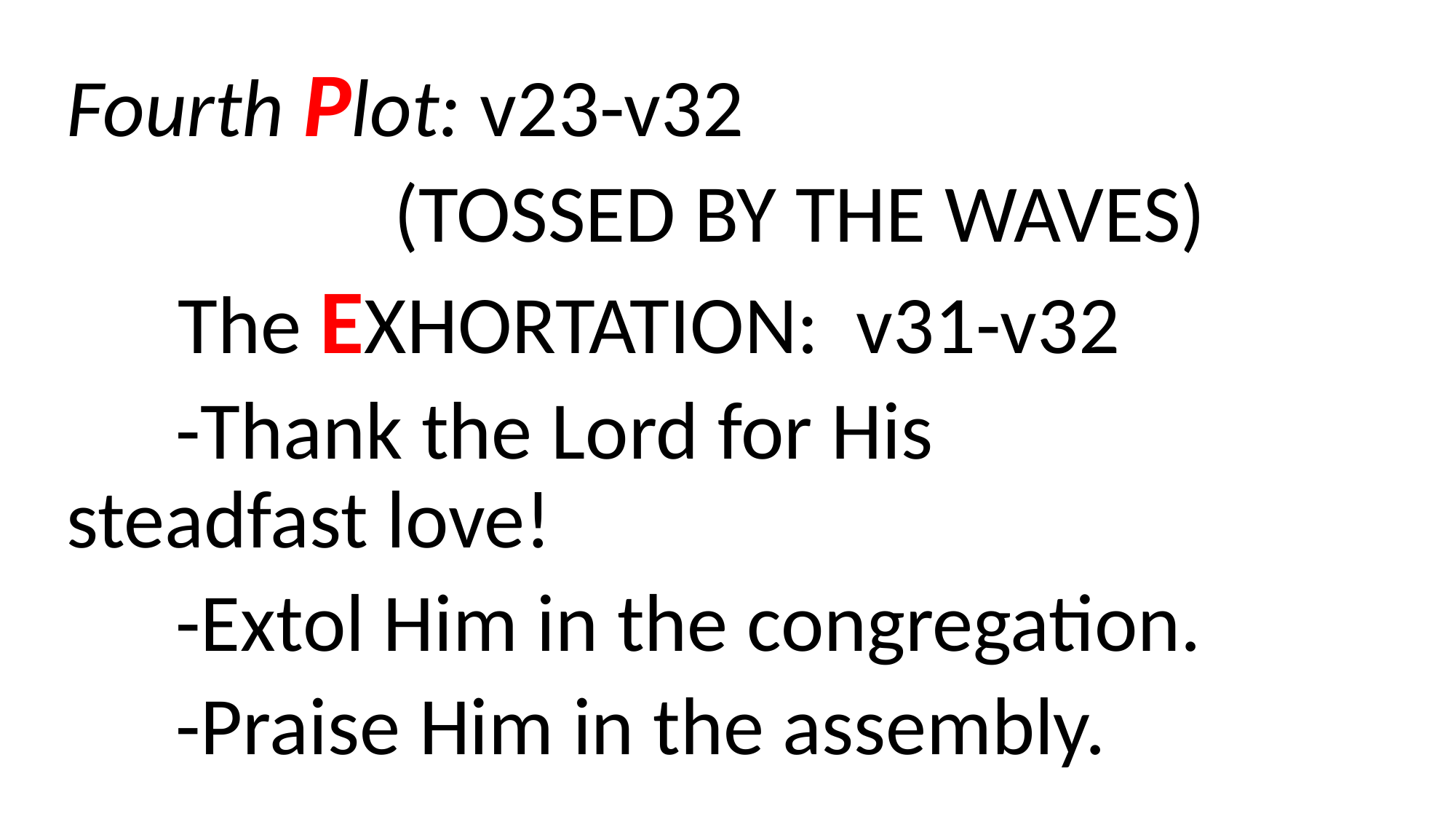

Fourth Plot: v23-v32
			(TOSSED BY THE WAVES)
      The EXHORTATION:  v31-v32
	-Thank the Lord for His 			steadfast love!
	-Extol Him in the congregation.
	-Praise Him in the assembly.